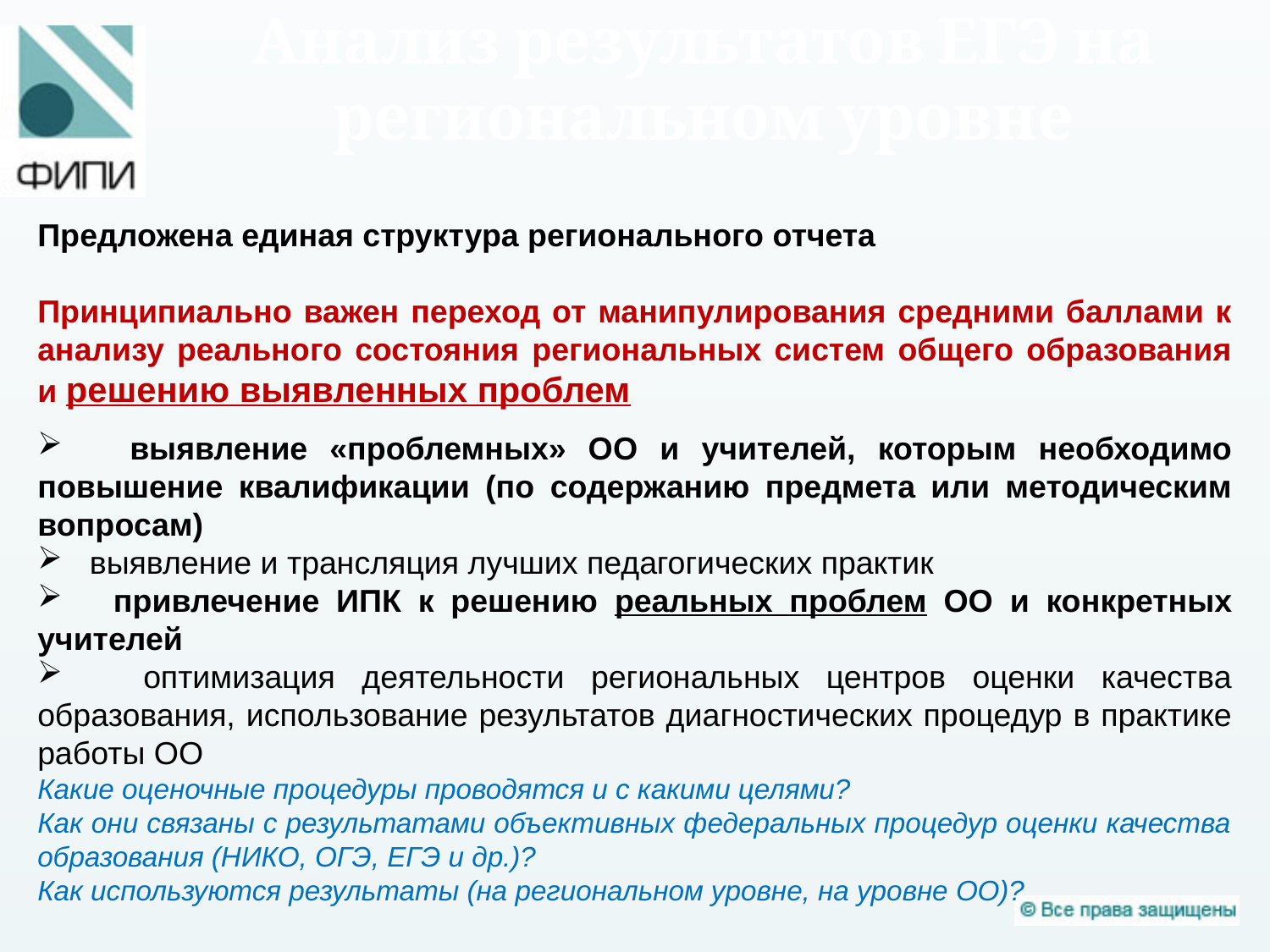

# Анализ результатов ЕГЭ на региональном уровне
Предложена единая структура регионального отчета

Принципиально важен переход от манипулирования средними баллами к анализу реального состояния региональных систем общего образования и решению выявленных проблем

   выявление «проблемных» ОО и учителей, которым необходимо повышение квалификации (по содержанию предмета или методическим вопросам)
   выявление и трансляция лучших педагогических практик
   привлечение ИПК к решению реальных проблем ОО и конкретных учителей
   оптимизация деятельности региональных центров оценки качества образования, использование результатов диагностических процедур в практике работы ОО
Какие оценочные процедуры проводятся и с какими целями?
Как они связаны с результатами объективных федеральных процедур оценки качества образования (НИКО, ОГЭ, ЕГЭ и др.)?
Как используются результаты (на региональном уровне, на уровне ОО)?